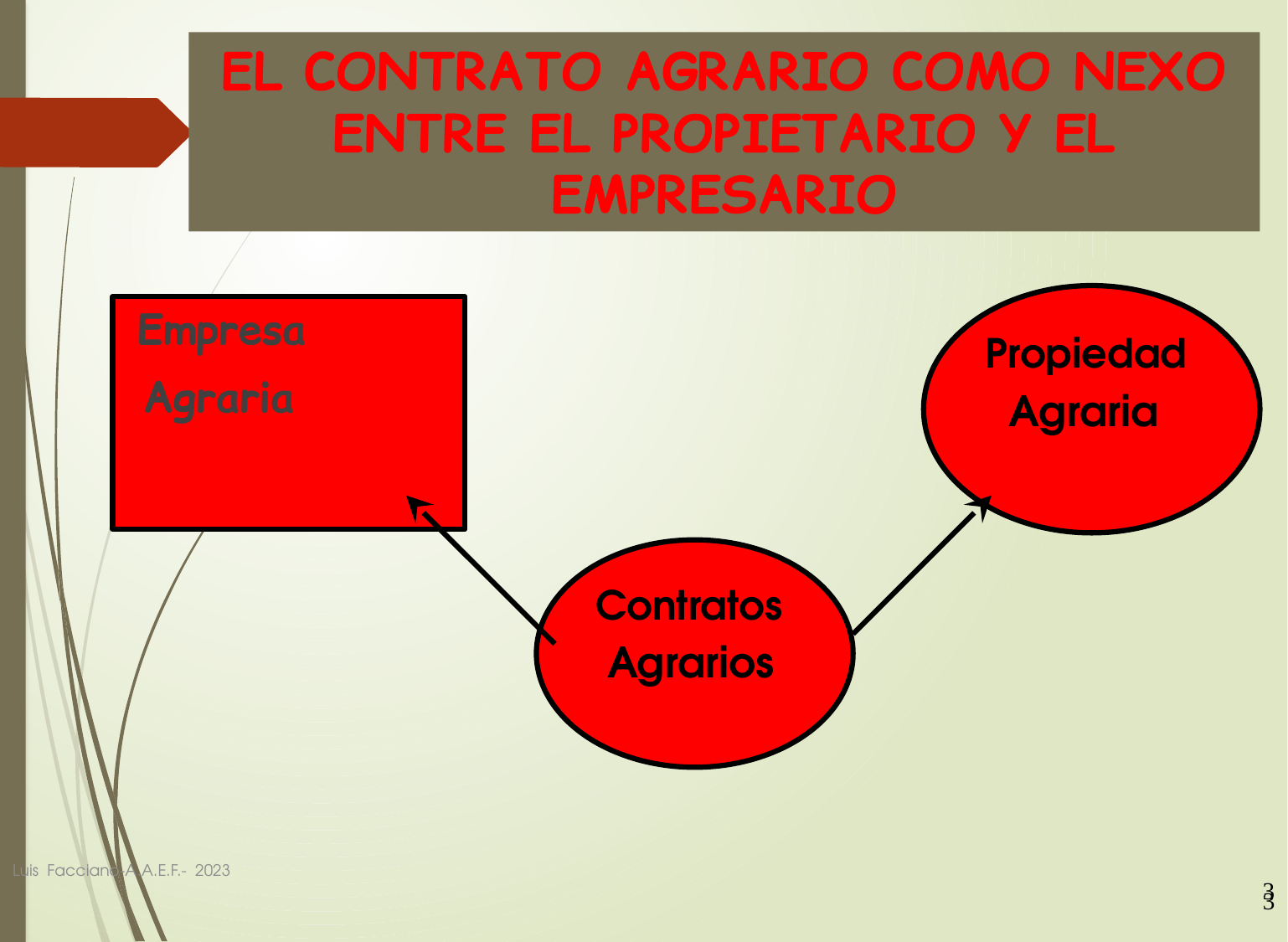

EL CONTRATO AGRARIO COMO NEXO ENTRE EL PROPIETARIO Y EL EMPRESARIO
Propiedad
  Agraria
 Empresa
 Agraria

Contratos
 Agrarios
Luis  Facciano-A.A.E.F.-  2023

3
3